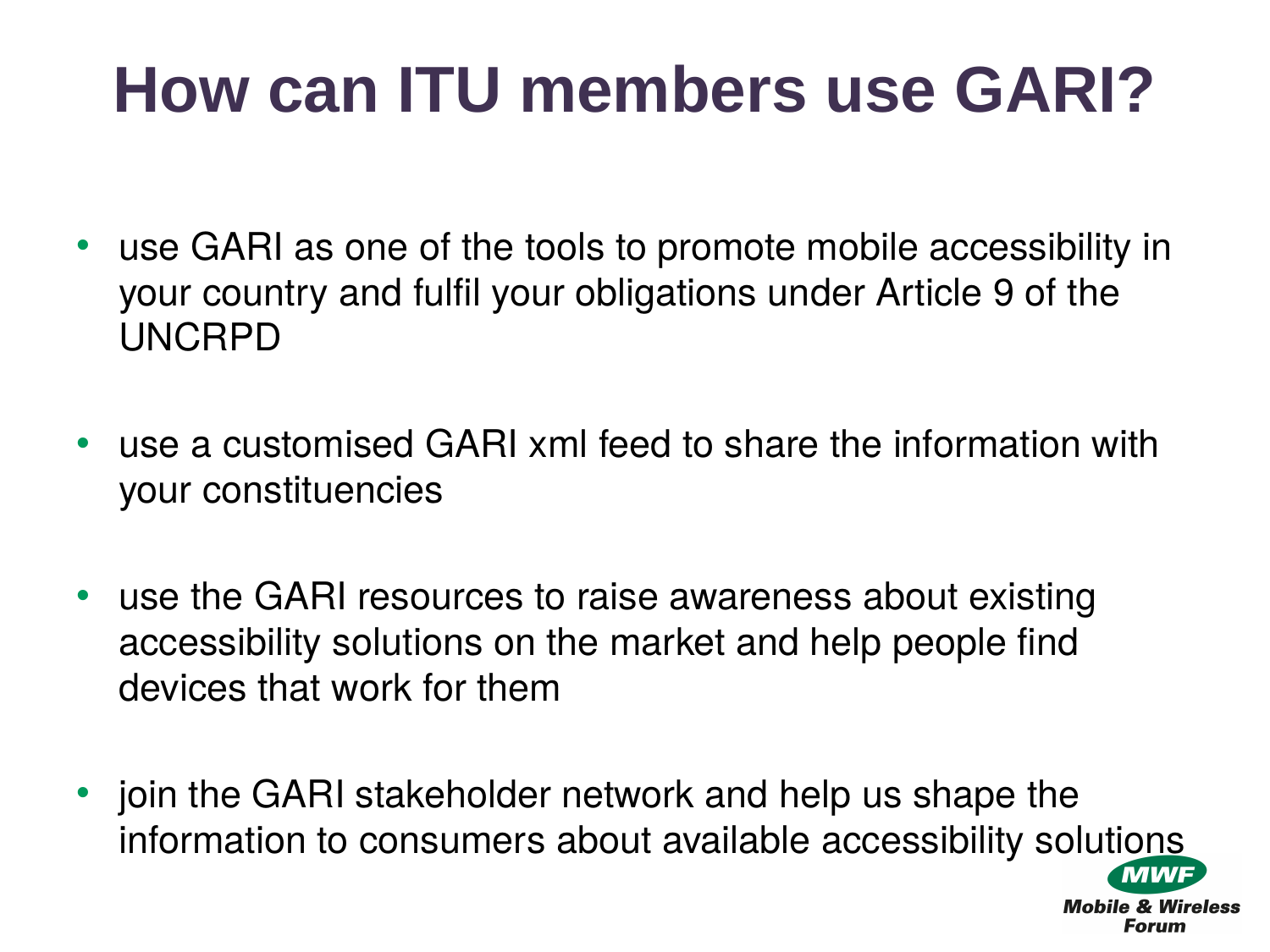

# How can ITU members use GARI?

use GARI as one of the tools to promote mobile accessibility in your country and fulfil your obligations under Article 9 of the UNCRPD

use a customised GARI xml feed to share the information with your constituencies

use the GARI resources to raise awareness about existing accessibility solutions on the market and help people find devices that work for them

join the GARI stakeholder network and help us shape the information to consumers about available accessibility solutions